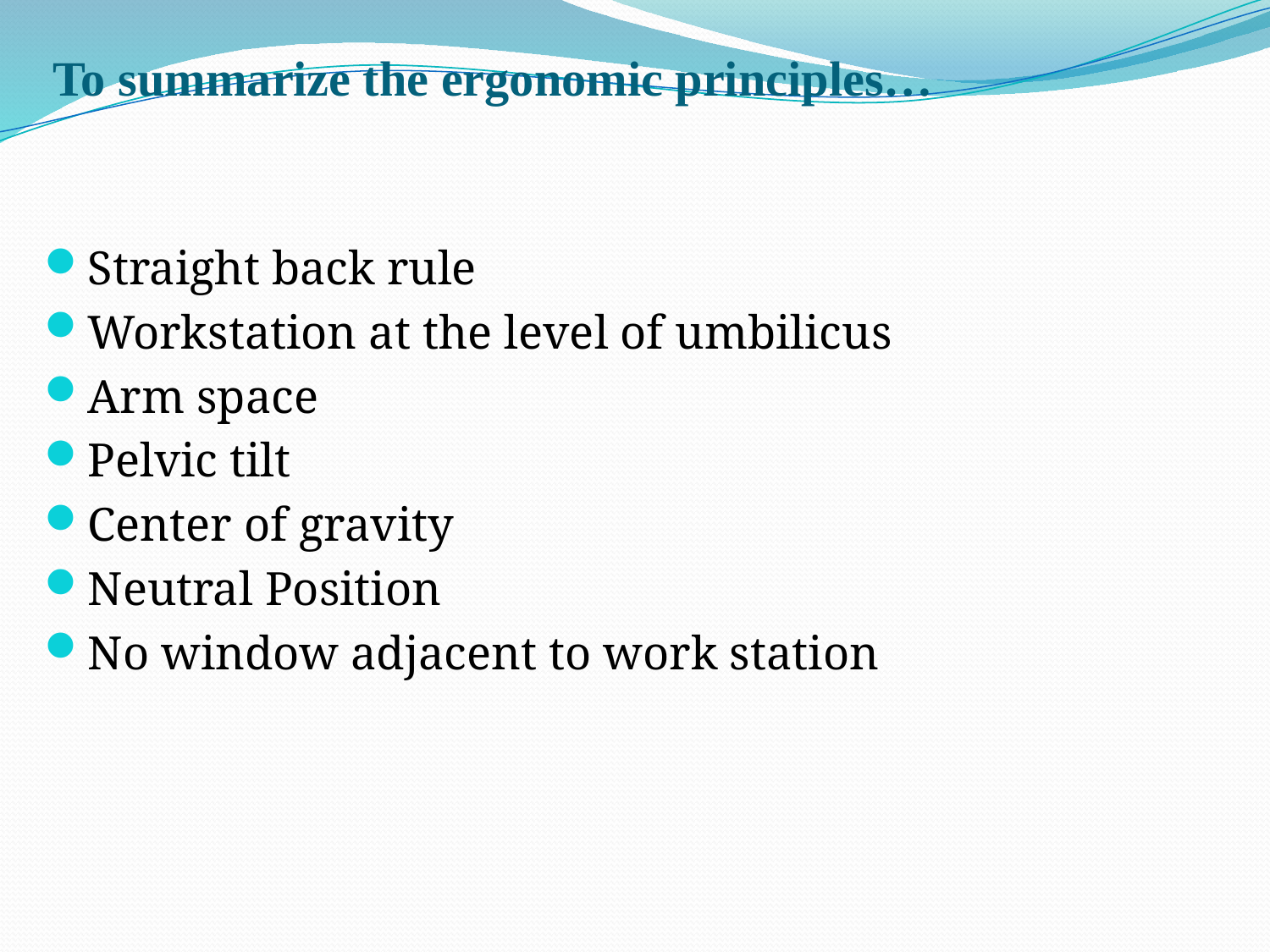

# To summarize the ergonomic principles…
Straight back rule
Workstation at the level of umbilicus
Arm space
Pelvic tilt
Center of gravity
Neutral Position
No window adjacent to work station